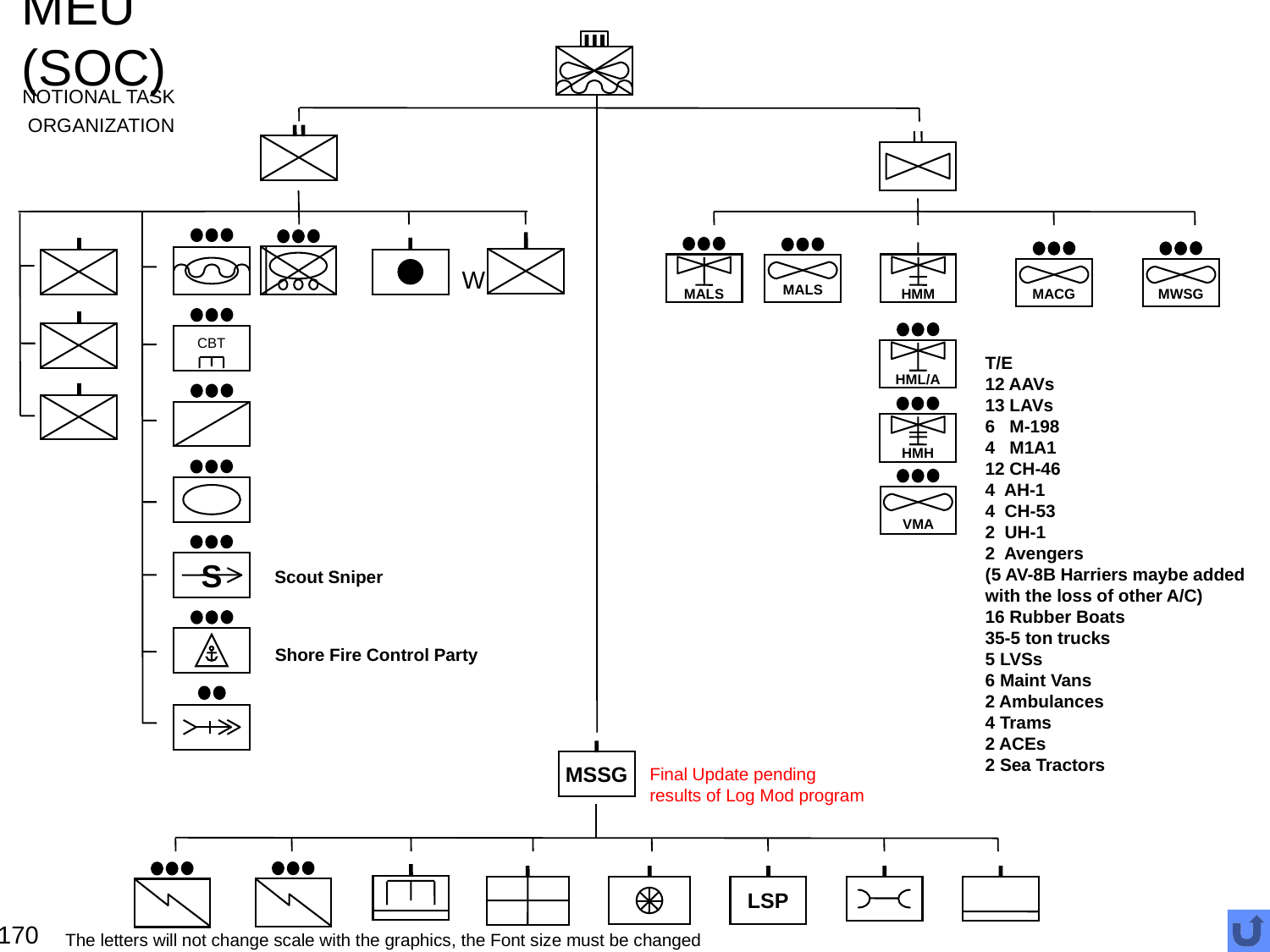

# MEU (SOC)

NOTIONAL TASK

ORGANIZATION

W

MALS

MALS

HMM

MACG

MWSG

CBT

HML/A

T/E
12 AAVs
13 LAVs
6   M-198
4   M1A1
12 CH-46
4  AH-1
4  CH-53
2  UH-1
2  Avengers
(5 AV-8B Harriers maybe added
with the loss of other A/C)
16 Rubber Boats
35-5 ton trucks
5 LVSs
6 Maint Vans
2 Ambulances
4 Trams
2 ACEs
2 Sea Tractors

HMH

VMA

S

Scout Sniper

Shore Fire Control Party

MSSG
Final Update pending
results of Log Mod program

LSP

170

The letters will not change scale with the graphics, the Font size must be changed